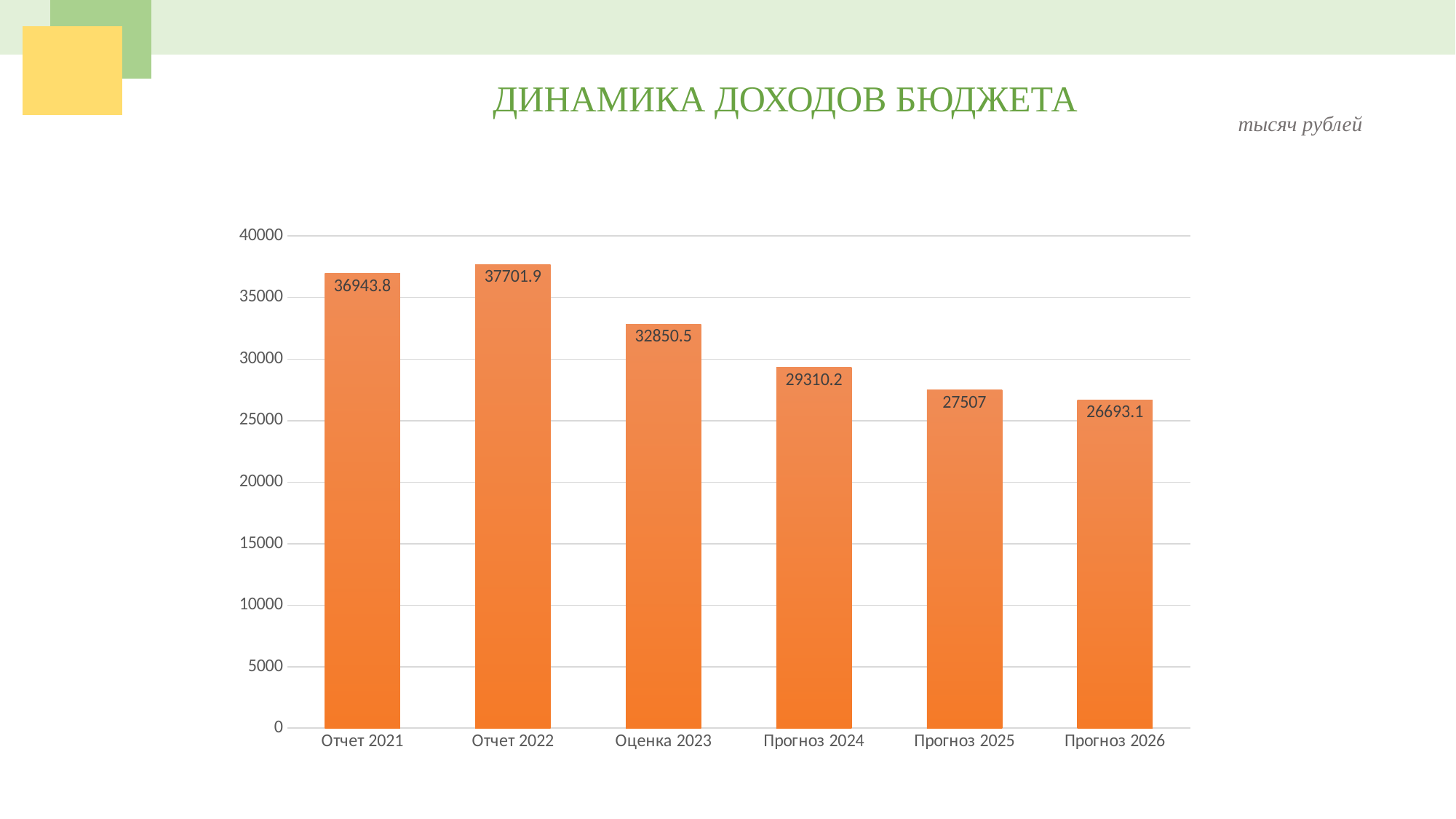

ДИНАМИКА ДОХОДОВ БЮДЖЕТА
тысяч рублей

### Chart:

| Category | Ряд 1 |
|---|---|
| Отчет 2021 | 36943.8 |
| Отчет 2022 | 37701.9 |
| Оценка 2023 | 32850.5 |
| Прогноз 2024 | 29310.2 |
| Прогноз 2025 | 27507.0 |
| Прогноз 2026 | 26693.1 |

### Chart

| Category |
|---|